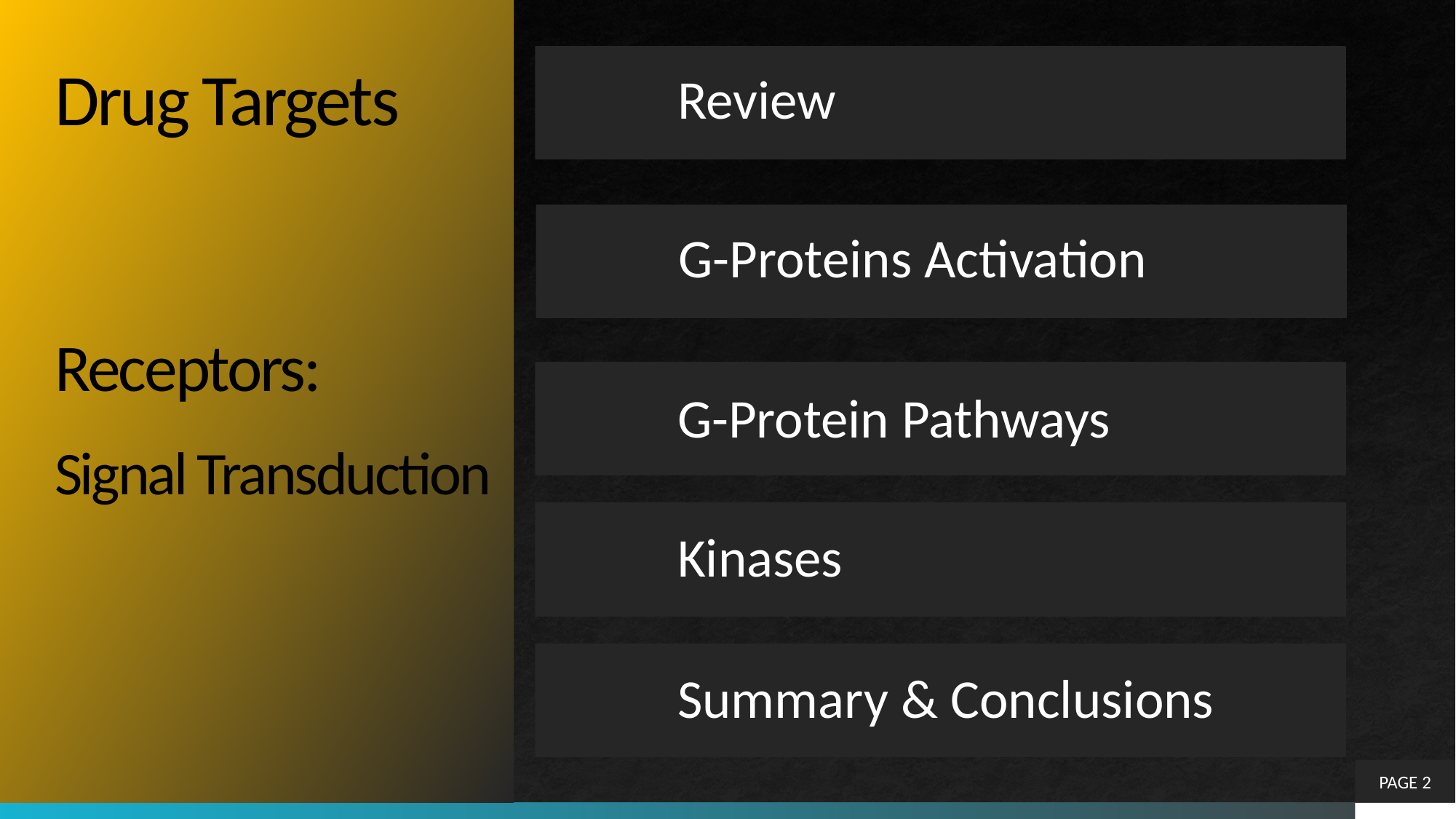

# Drug Targets Receptors: Signal Transduction
Review

G-Proteins Activation

G-Protein Pathways

Kinases

Summary & Conclusions
PAGE 2